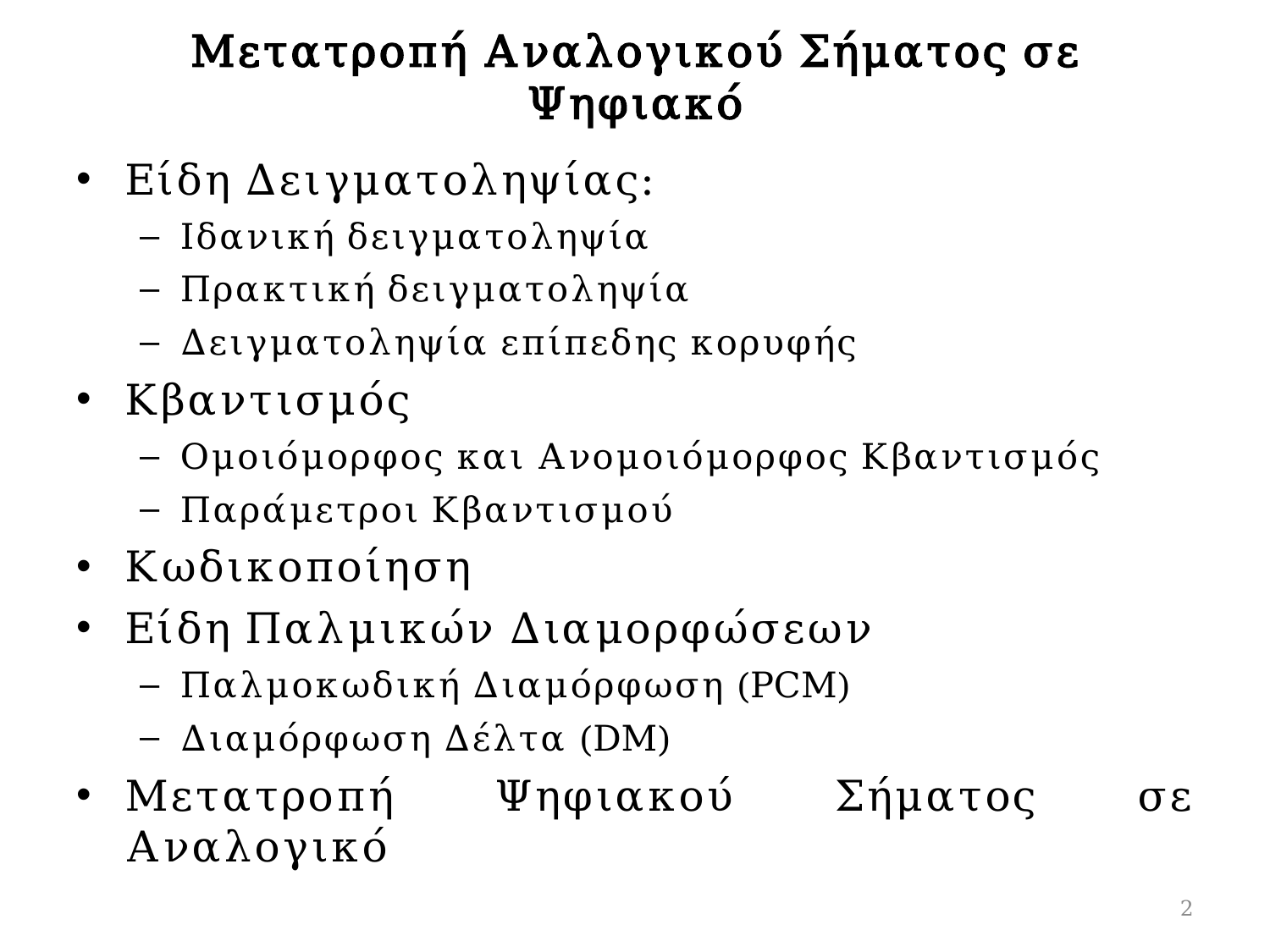

# Μετατροπή Αναλογικού Σήματος σε Ψηφιακό
Είδη Δειγματοληψίας:
Ιδανική δειγματοληψία
Πρακτική δειγματοληψία
Δειγματοληψία επίπεδης κορυφής
Κβαντισμός
Ομοιόμορφος και Ανομοιόμορφος Κβαντισμός
Παράμετροι Κβαντισμού
Κωδικοποίηση
Είδη Παλμικών Διαμορφώσεων
Παλμοκωδική Διαμόρφωση (PCM)
Διαμόρφωση Δέλτα (DM)
Μετατροπή Ψηφιακού Σήματος σε Αναλογικό
2